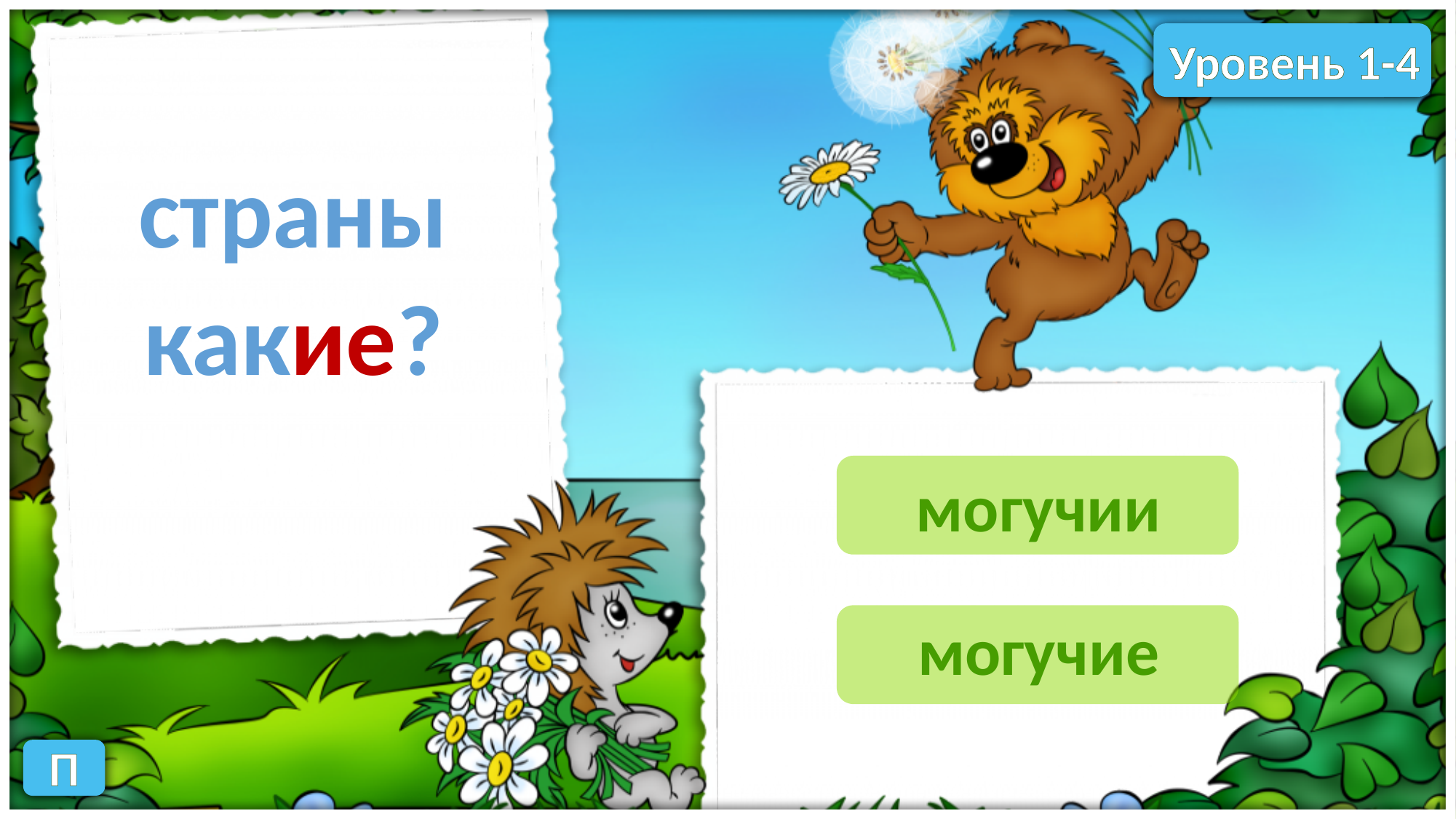

Уровень 1-4
страны
какие?

могучии
могучие

П